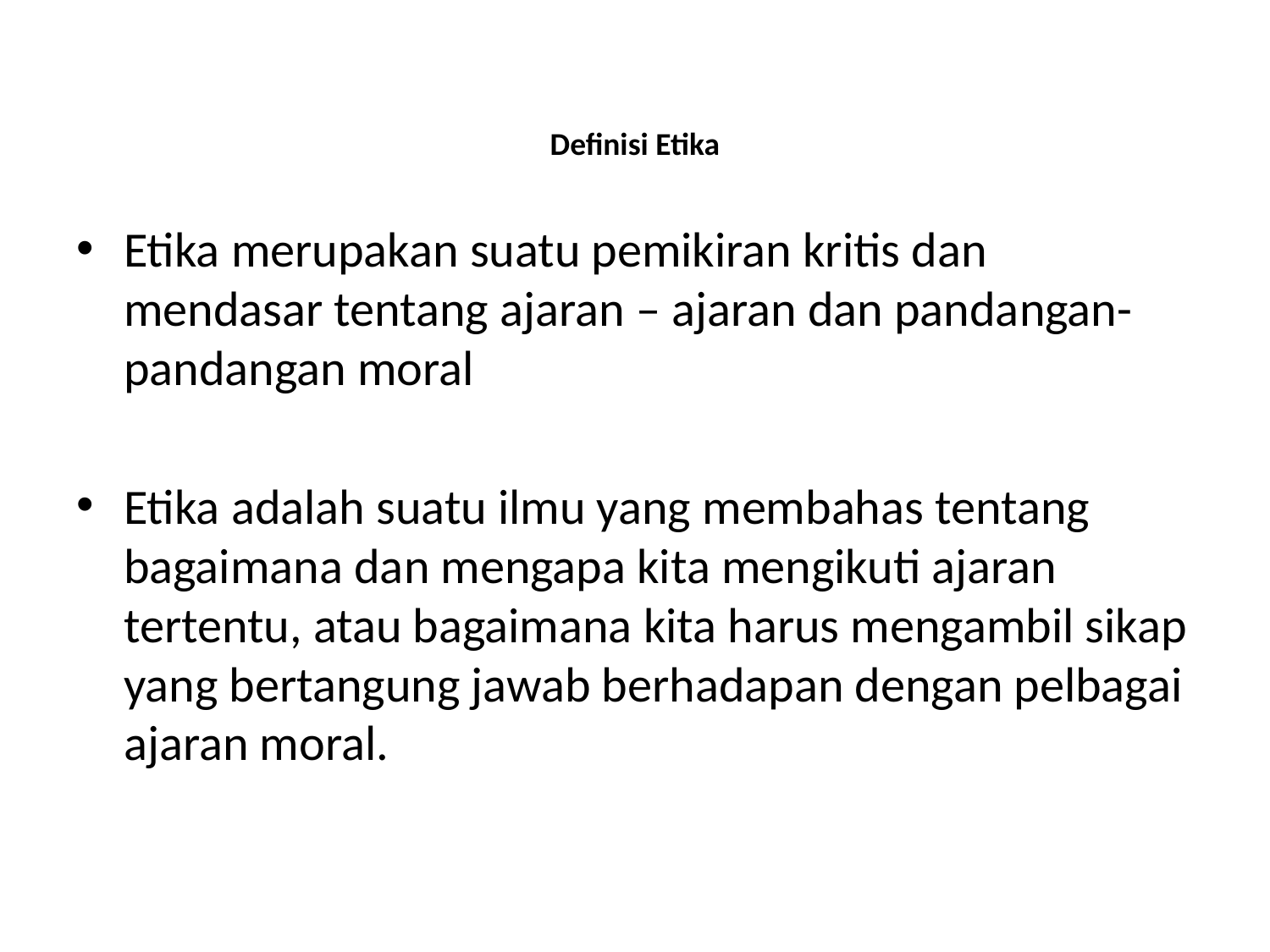

# Definisi Etika
Etika merupakan suatu pemikiran kritis dan mendasar tentang ajaran – ajaran dan pandangan-pandangan moral

Etika adalah suatu ilmu yang membahas tentang bagaimana dan mengapa kita mengikuti ajaran tertentu, atau bagaimana kita harus mengambil sikap yang bertangung jawab berhadapan dengan pelbagai ajaran moral.